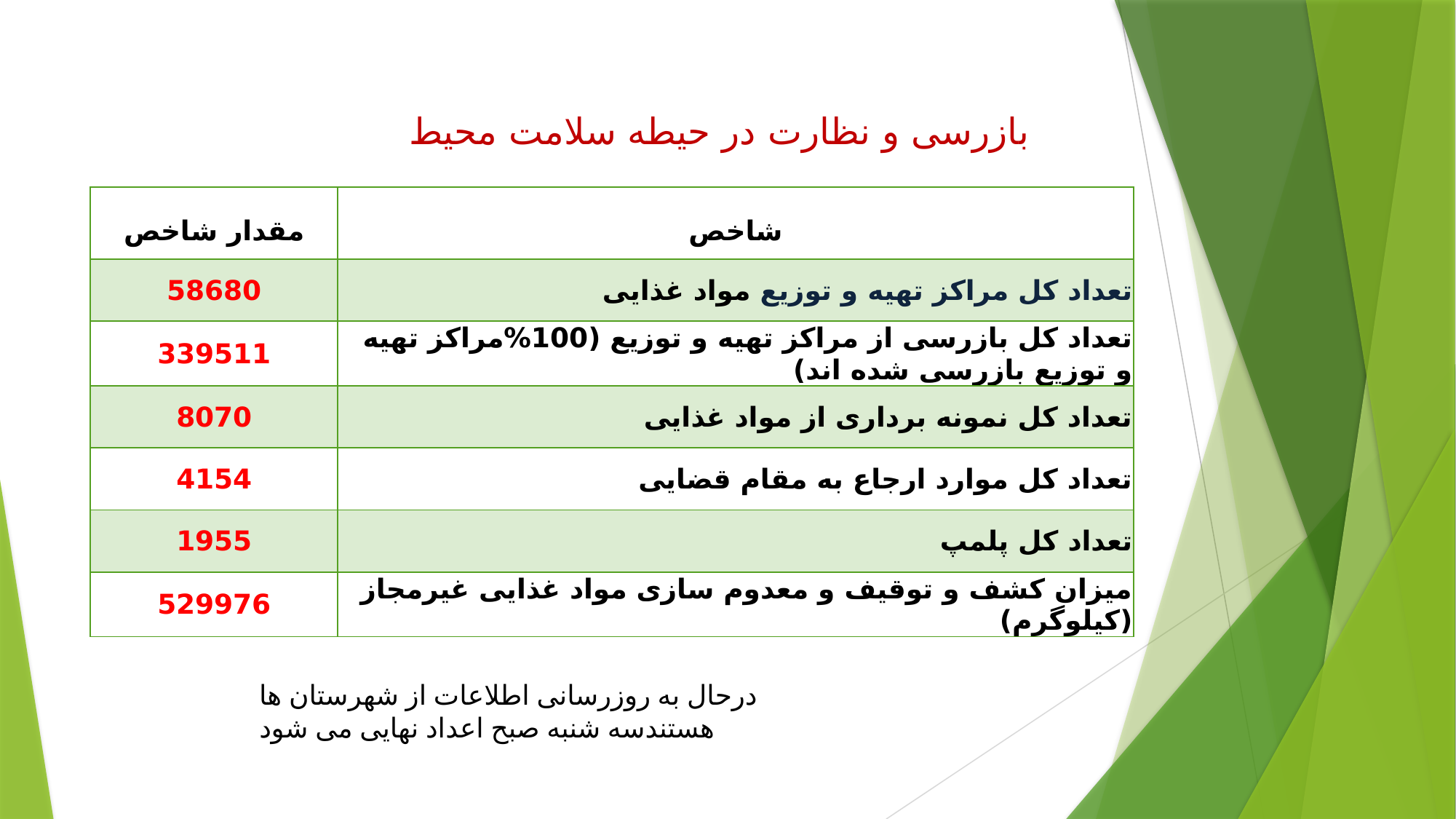

بازرسی و نظارت در حیطه سلامت محیط
| مقدار شاخص | شاخص |
| --- | --- |
| 58680 | تعداد کل مراکز تهیه و توزیع مواد غذایی |
| 339511 | تعداد کل بازرسی از مراکز تهیه و توزیع (100%مراکز تهیه و توزیع بازرسی شده اند) |
| 8070 | تعداد کل نمونه برداری از مواد غذایی |
| 4154 | تعداد کل موارد ارجاع به مقام قضایی |
| 1955 | تعداد کل پلمپ |
| 529976 | میزان کشف و توقیف و معدوم سازی مواد غذایی غیرمجاز (کیلوگرم) |
درحال به روزرسانی اطلاعات از شهرستان ها هستندسه شنبه صبح اعداد نهایی می شود